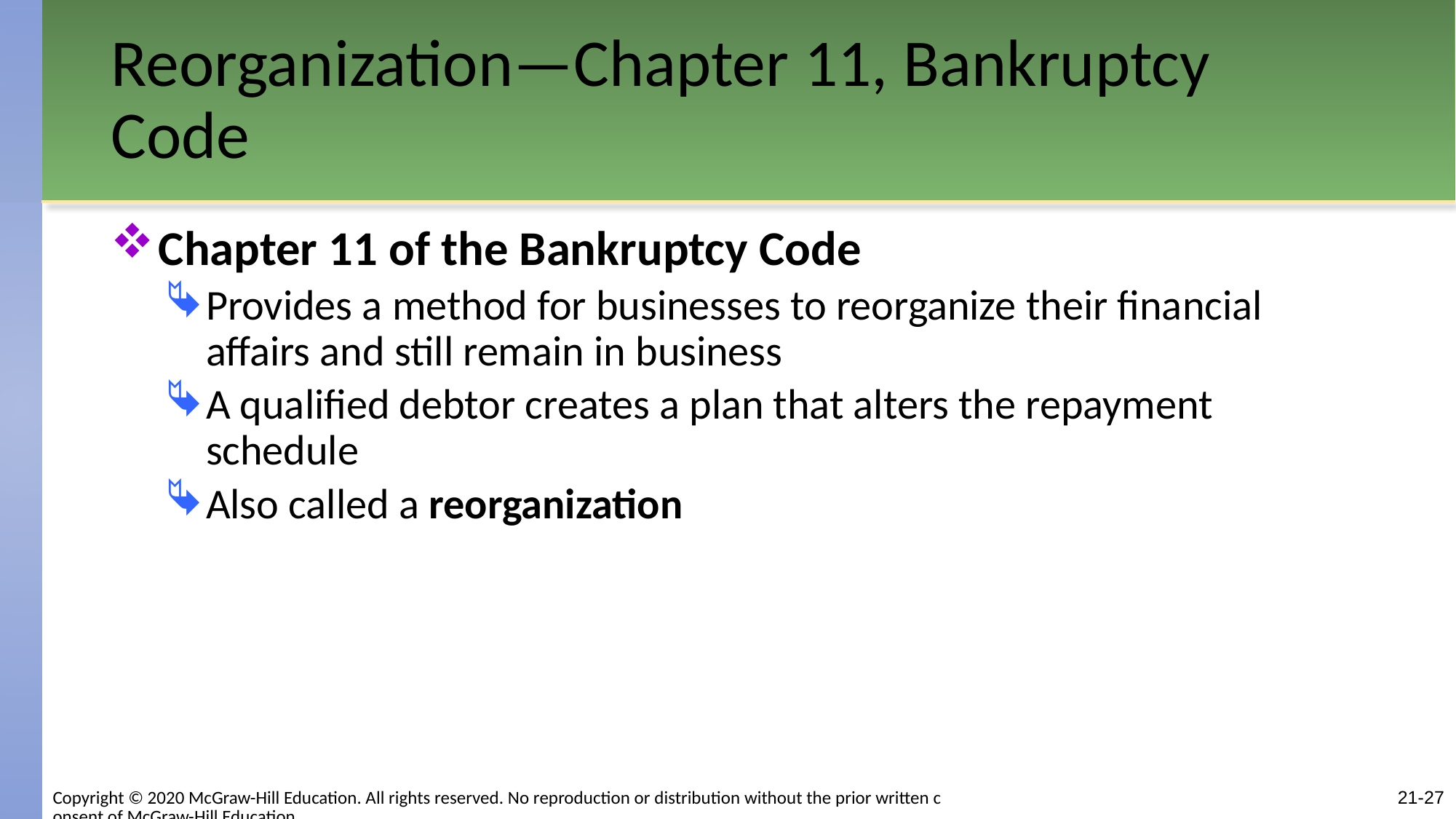

# Reorganization—Chapter 11, Bankruptcy Code
Chapter 11 of the Bankruptcy Code
Provides a method for businesses to reorganize their financial affairs and still remain in business
A qualified debtor creates a plan that alters the repayment schedule
Also called a reorganization
Copyright © 2020 McGraw-Hill Education. All rights reserved. No reproduction or distribution without the prior written consent of McGraw-Hill Education.
21-27